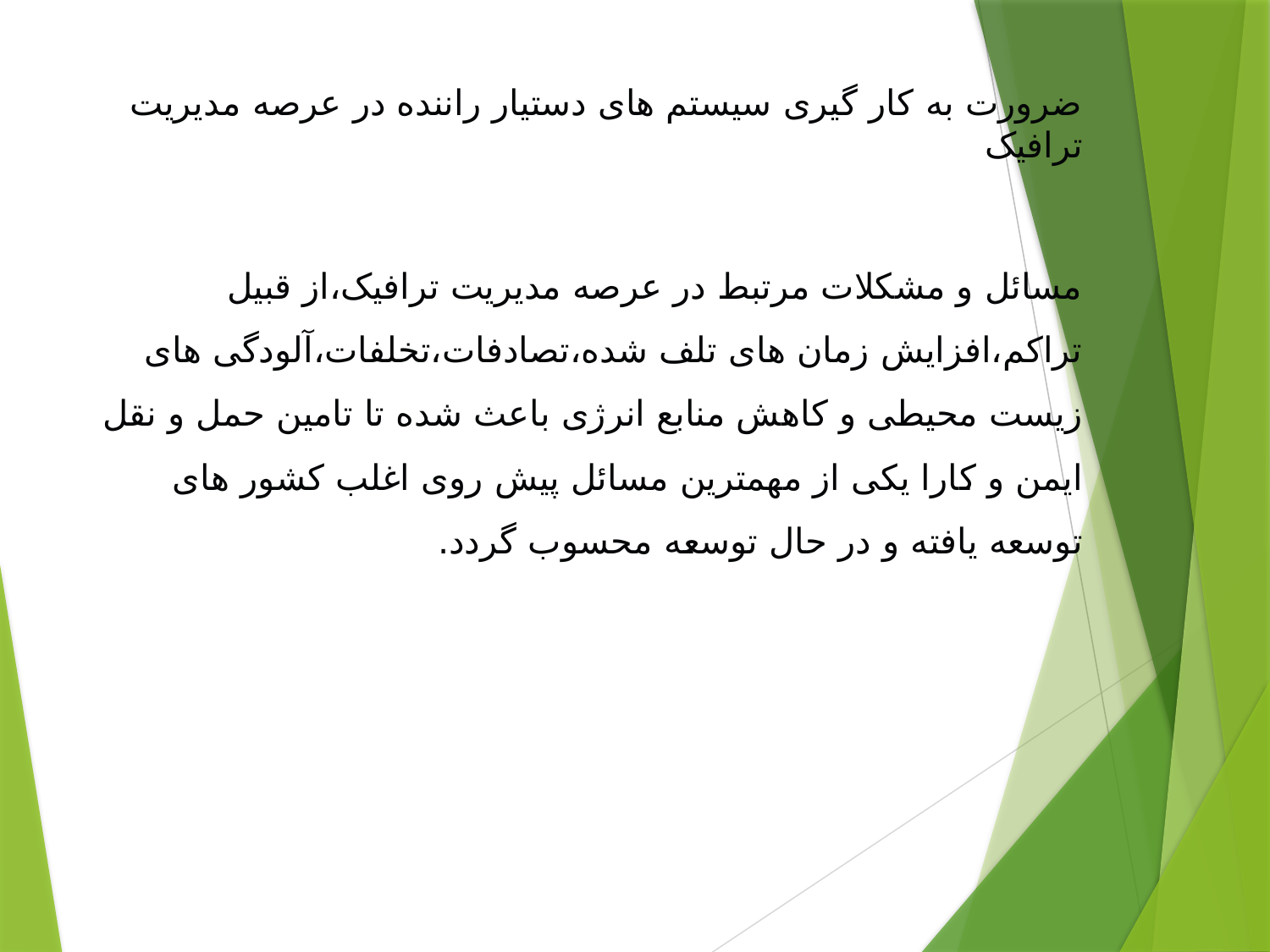

ضرورت به کار گیری سیستم های دستیار راننده در عرصه مدیریت ترافیک

مسائل و مشکلات مرتبط در عرصه مدیریت ترافیک،از قبیل تراکم،افزایش زمان های تلف شده،تصادفات،تخلفات،آلودگی های زیست محیطی و کاهش منابع انرژی باعث شده تا تامین حمل و نقل ایمن و کارا یکی از مهمترین مسائل پیش روی اغلب کشور های توسعه یافته و در حال توسعه محسوب گردد.